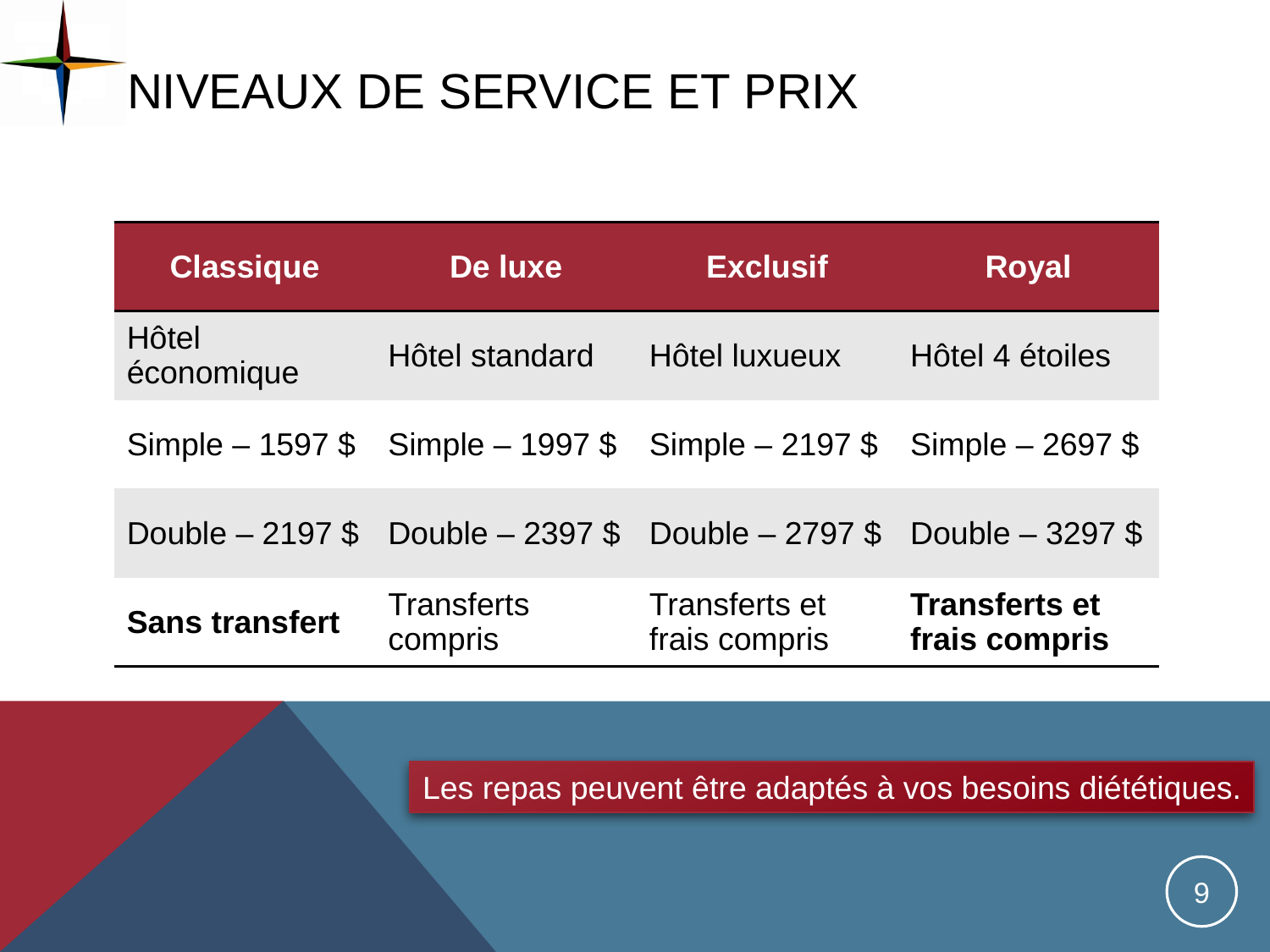

# Niveaux de service et prix
| Classique | De luxe | Exclusif | Royal |
| --- | --- | --- | --- |
| Hôtel économique | Hôtel standard | Hôtel luxueux | Hôtel 4 étoiles |
| Simple – 1597 $ | Simple – 1997 $ | Simple – 2197 $ | Simple – 2697 $ |
| Double – 2197 $ | Double – 2397 $ | Double – 2797 $ | Double – 3297 $ |
| Sans transfert | Transferts compris | Transferts et frais compris | Transferts et frais compris |
Les repas peuvent être adaptés à vos besoins diététiques.
9